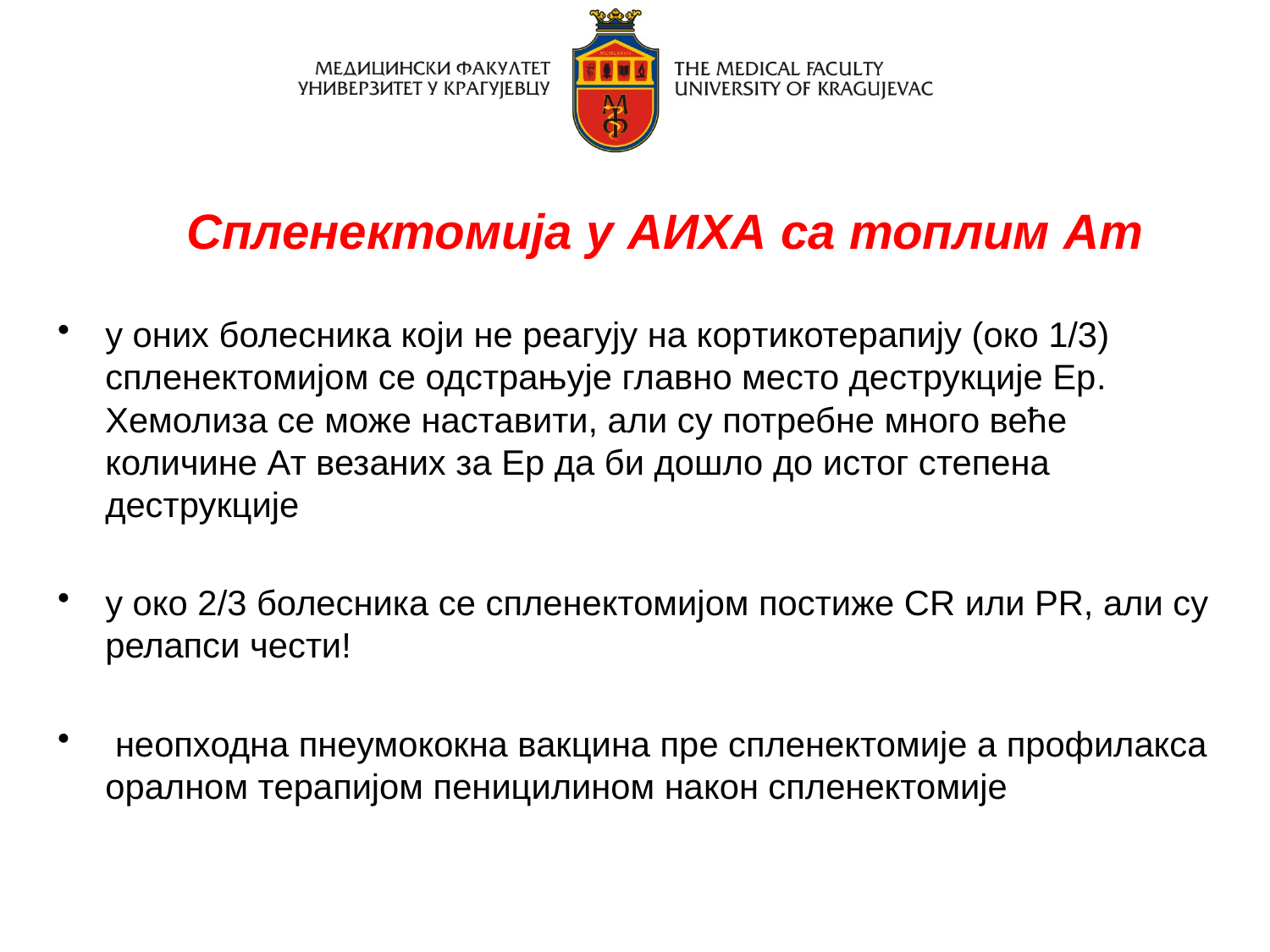

Спленектомија у АИХА са топлим Ат
у оних болесника који не реагују на кортикотерапију (око 1/3) спленектомијом се одстрањује главно место деструкције Ер. Хемолиза се може наставити, али су потребне много веће количине Ат везаних за Ер да би дошло до истог степена деструкције

у око 2/3 болесника се спленектомијом постиже CR или PR, али су релапси чести!

 неопходна пнеумококна вакцина пре спленектомије а профилакса оралном терапијом пеницилином након спленектомије